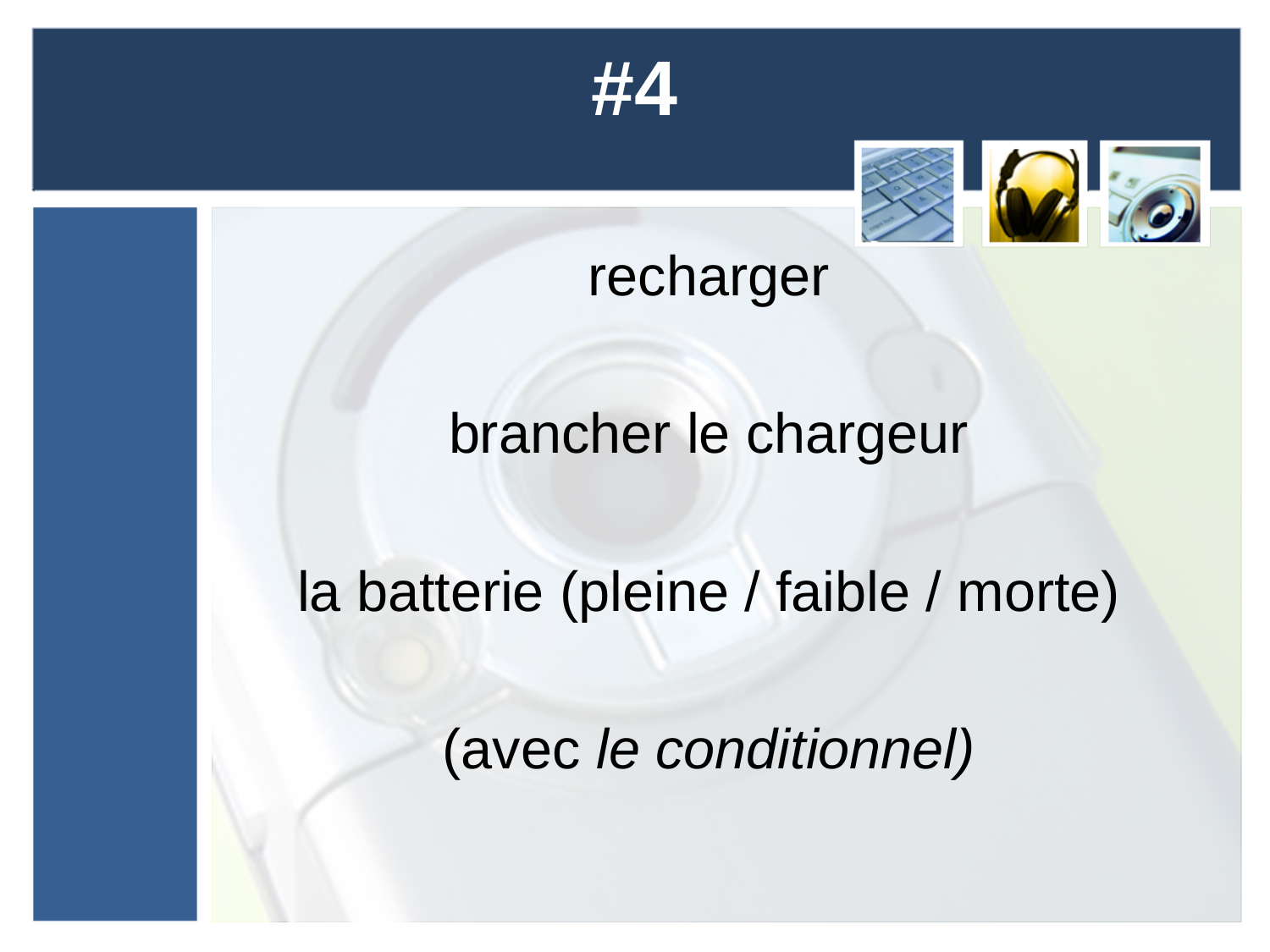

# #4
recharger

brancher le chargeur

la batterie (pleine / faible / morte)

(avec le conditionnel)